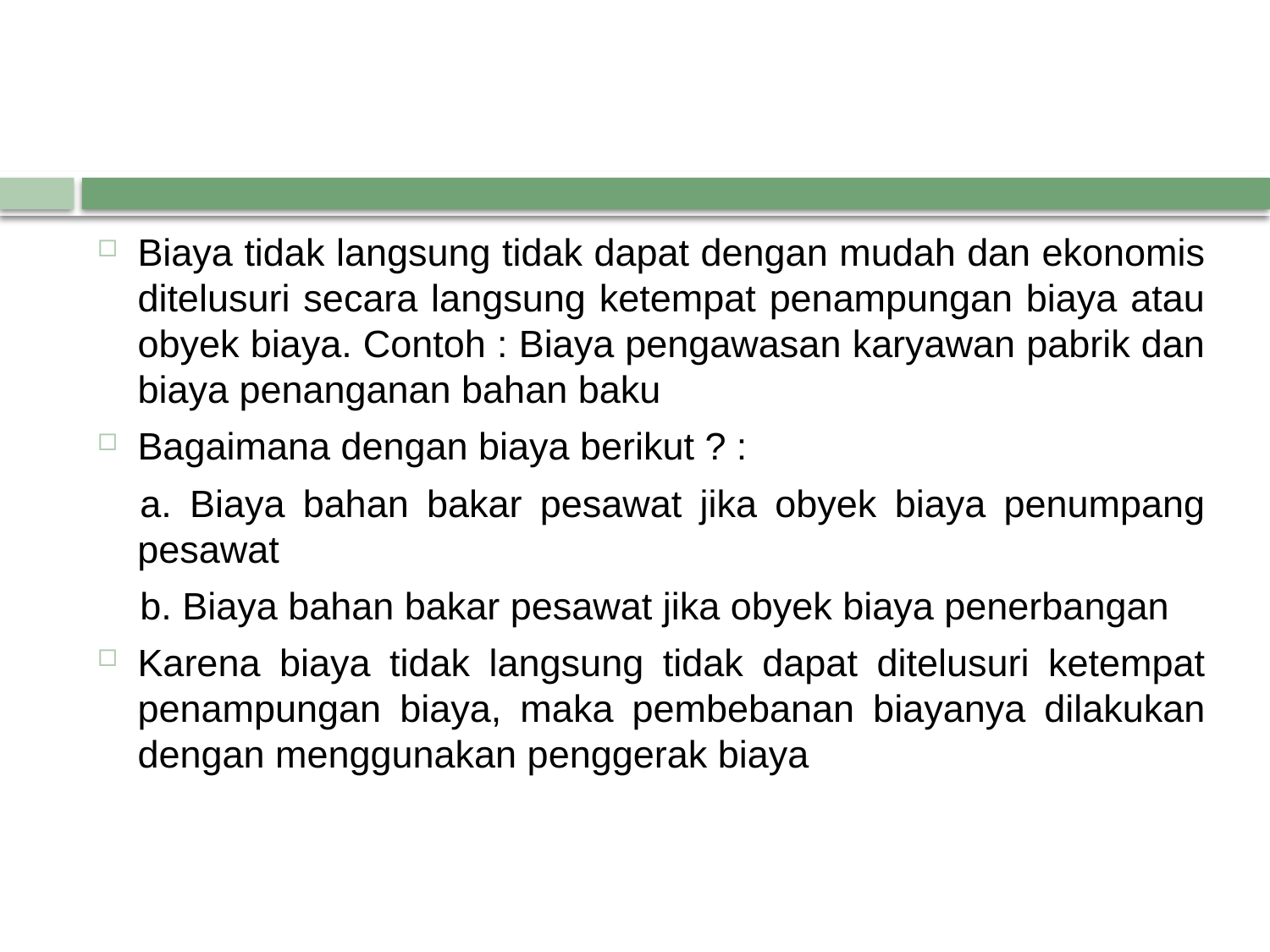

Biaya tidak langsung tidak dapat dengan mudah dan ekonomis ditelusuri secara langsung ketempat penampungan biaya atau obyek biaya. Contoh : Biaya pengawasan karyawan pabrik dan biaya penanganan bahan baku
Bagaimana dengan biaya berikut ? :
a. Biaya bahan bakar pesawat jika obyek biaya penumpang pesawat
b. Biaya bahan bakar pesawat jika obyek biaya penerbangan
Karena biaya tidak langsung tidak dapat ditelusuri ketempat penampungan biaya, maka pembebanan biayanya dilakukan dengan menggunakan penggerak biaya